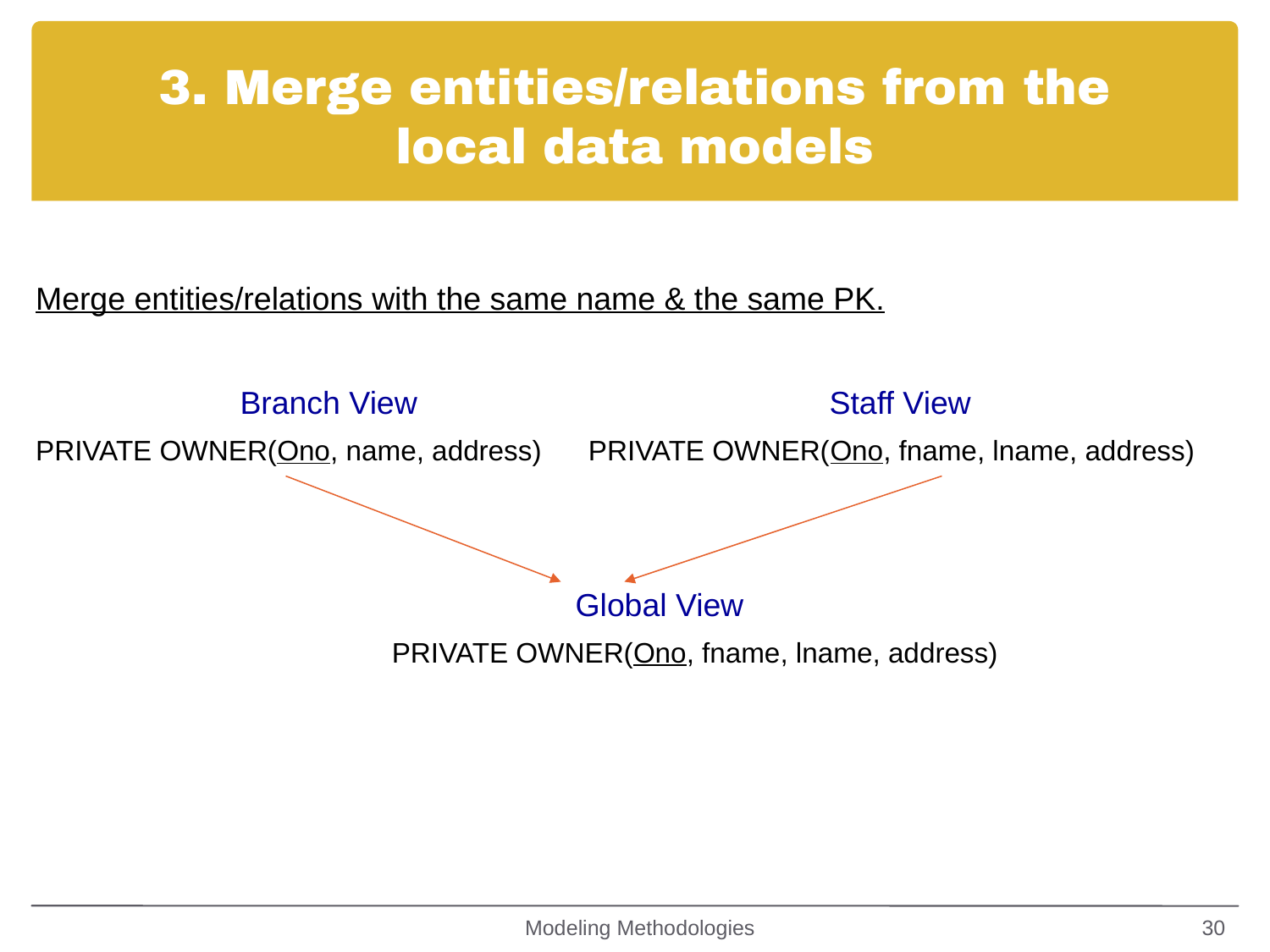

3. Merge entities/relations from the local data models
Merge entities/relations with the same name & the same PK.

                       Branch View				Staff View
PRIVATE OWNER(Ono, name, address)      PRIVATE OWNER(Ono, fname, lname, address)

					Global View
 			         PRIVATE OWNER(Ono, fname, lname, address)

Modeling Methodologies
30